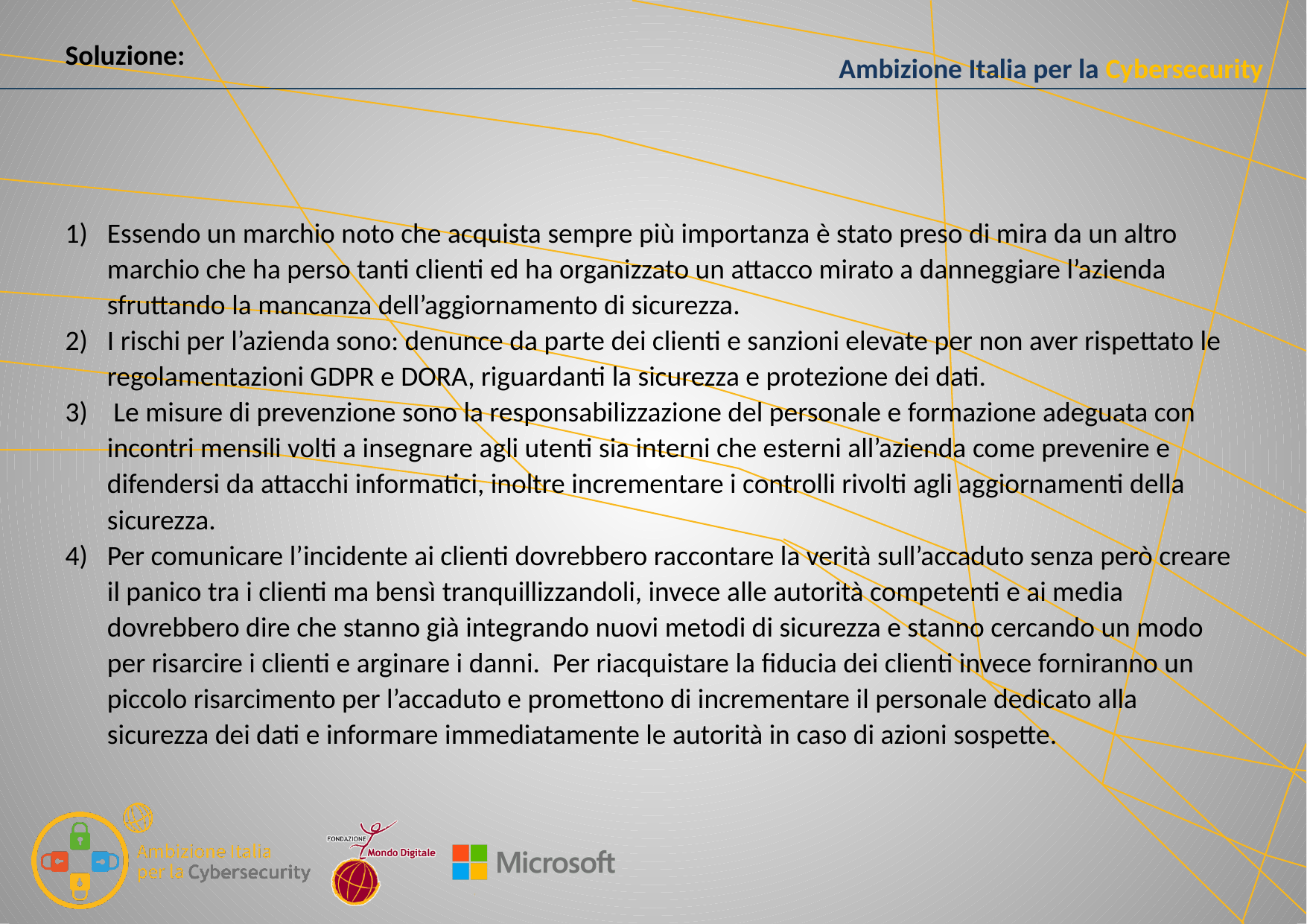

# Soluzione:
Essendo un marchio noto che acquista sempre più importanza è stato preso di mira da un altro marchio che ha perso tanti clienti ed ha organizzato un attacco mirato a danneggiare l’azienda sfruttando la mancanza dell’aggiornamento di sicurezza.
I rischi per l’azienda sono: denunce da parte dei clienti e sanzioni elevate per non aver rispettato le regolamentazioni GDPR e DORA, riguardanti la sicurezza e protezione dei dati.
 Le misure di prevenzione sono la responsabilizzazione del personale e formazione adeguata con incontri mensili volti a insegnare agli utenti sia interni che esterni all’azienda come prevenire e difendersi da attacchi informatici, inoltre incrementare i controlli rivolti agli aggiornamenti della sicurezza.
Per comunicare l’incidente ai clienti dovrebbero raccontare la verità sull’accaduto senza però creare il panico tra i clienti ma bensì tranquillizzandoli, invece alle autorità competenti e ai media dovrebbero dire che stanno già integrando nuovi metodi di sicurezza e stanno cercando un modo per risarcire i clienti e arginare i danni.  Per riacquistare la fiducia dei clienti invece forniranno un piccolo risarcimento per l’accaduto e promettono di incrementare il personale dedicato alla sicurezza dei dati e informare immediatamente le autorità in caso di azioni sospette.